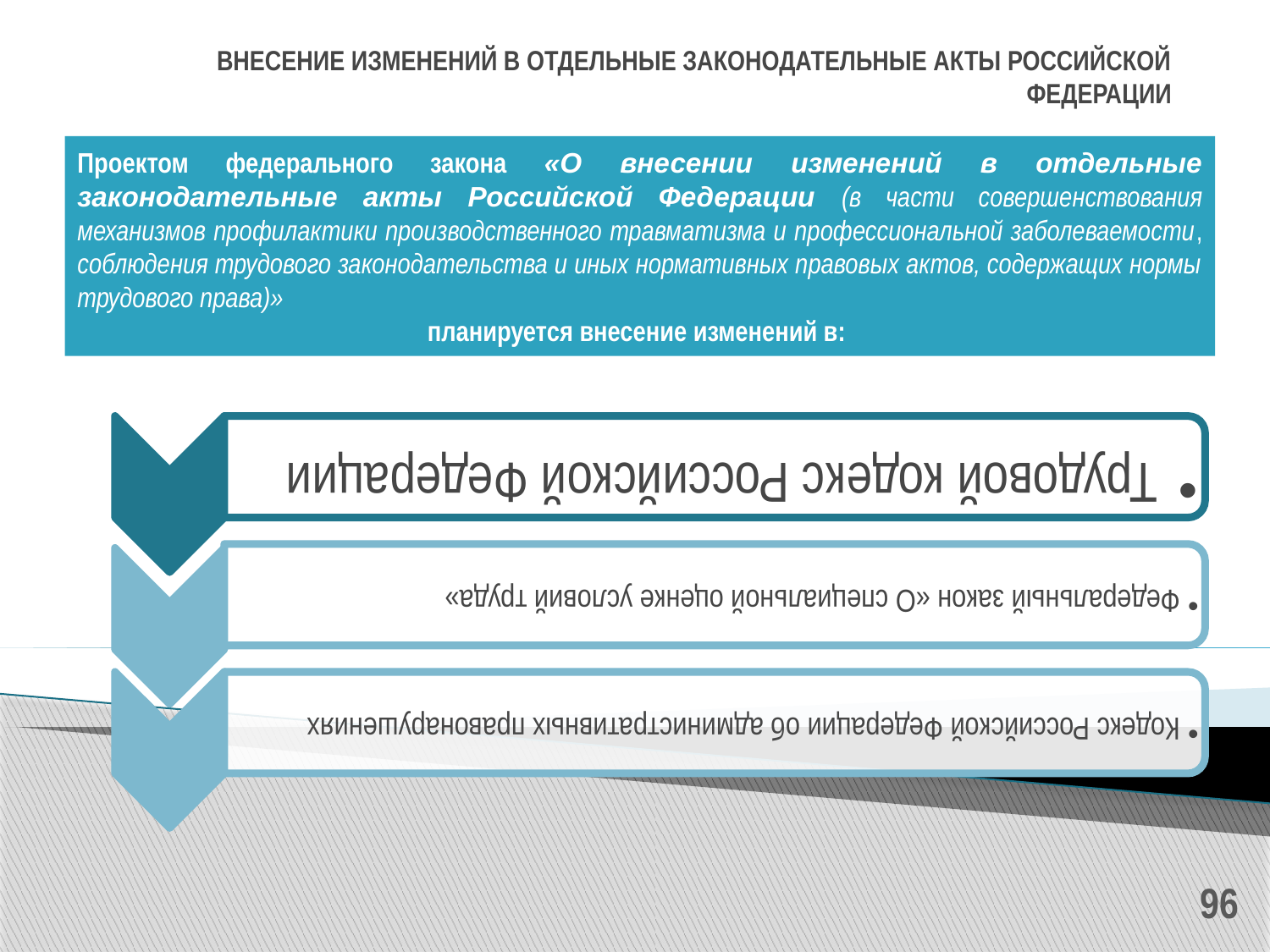

# ВНЕСЕНИЕ ИЗМЕНЕНИЙ В ОТДЕЛЬНЫЕ ЗАКОНОДАТЕЛЬНЫЕ АКТЫ РОССИЙСКОЙ ФЕДЕРАЦИИ
Проектом федерального закона «О внесении изменений в отдельные законодательные акты Российской Федерации (в части совершенствования механизмов профилактики производственного травматизма и профессиональной заболеваемости, соблюдения трудового законодательства и иных нормативных правовых актов, содержащих нормы трудового права)»
планируется внесение изменений в:

Трудовой кодекс Российской Федерации

 Федеральный закон «О специальной оценке условий труда»

 Кодекс Российской Федерации об административных правонарушениях
96